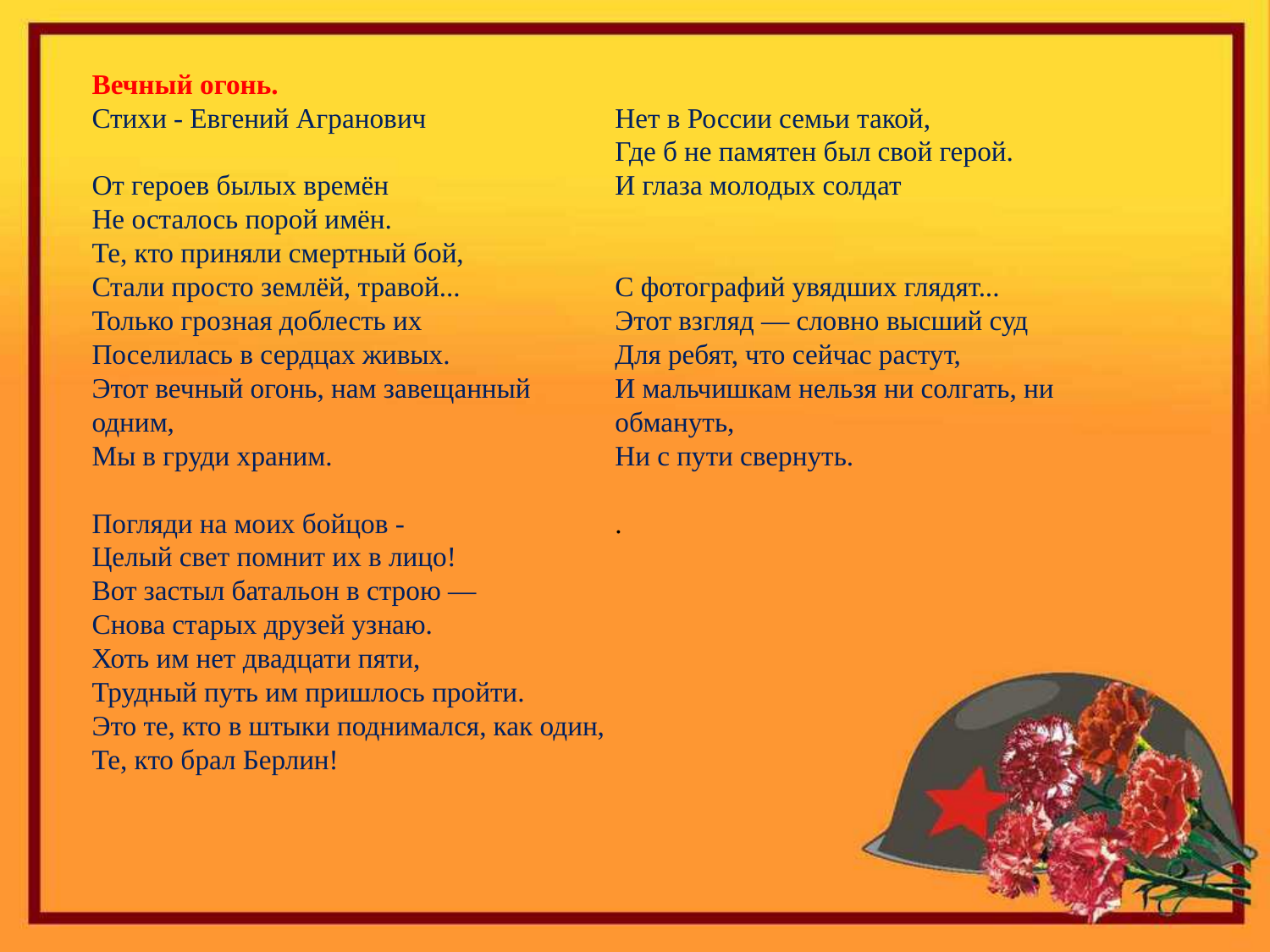

Вечный огонь.
Стихи - Евгений Агранович
От героев былых времён
Не осталось порой имён.
Те, кто приняли смертный бой,
Стали просто землёй, травой...
Только грозная доблесть их
Поселилась в сердцах живых.
Этот вечный огонь, нам завещанный одним,
Мы в груди храним.
Погляди на моих бойцов -
Целый свет помнит их в лицо!
Вот застыл батальон в строю —
Снова старых друзей узнаю.
Хоть им нет двадцати пяти,
Трудный путь им пришлось пройти.
Это те, кто в штыки поднимался, как один,
Те, кто брал Берлин!

Нет в России семьи такой,
Где б не памятен был свой герой.
И глаза молодых солдат

С фотографий увядших глядят...
Этот взгляд — словно высший суд
Для ребят, что сейчас растут,
И мальчишкам нельзя ни солгать, ни обмануть,
Ни с пути свернуть.
.